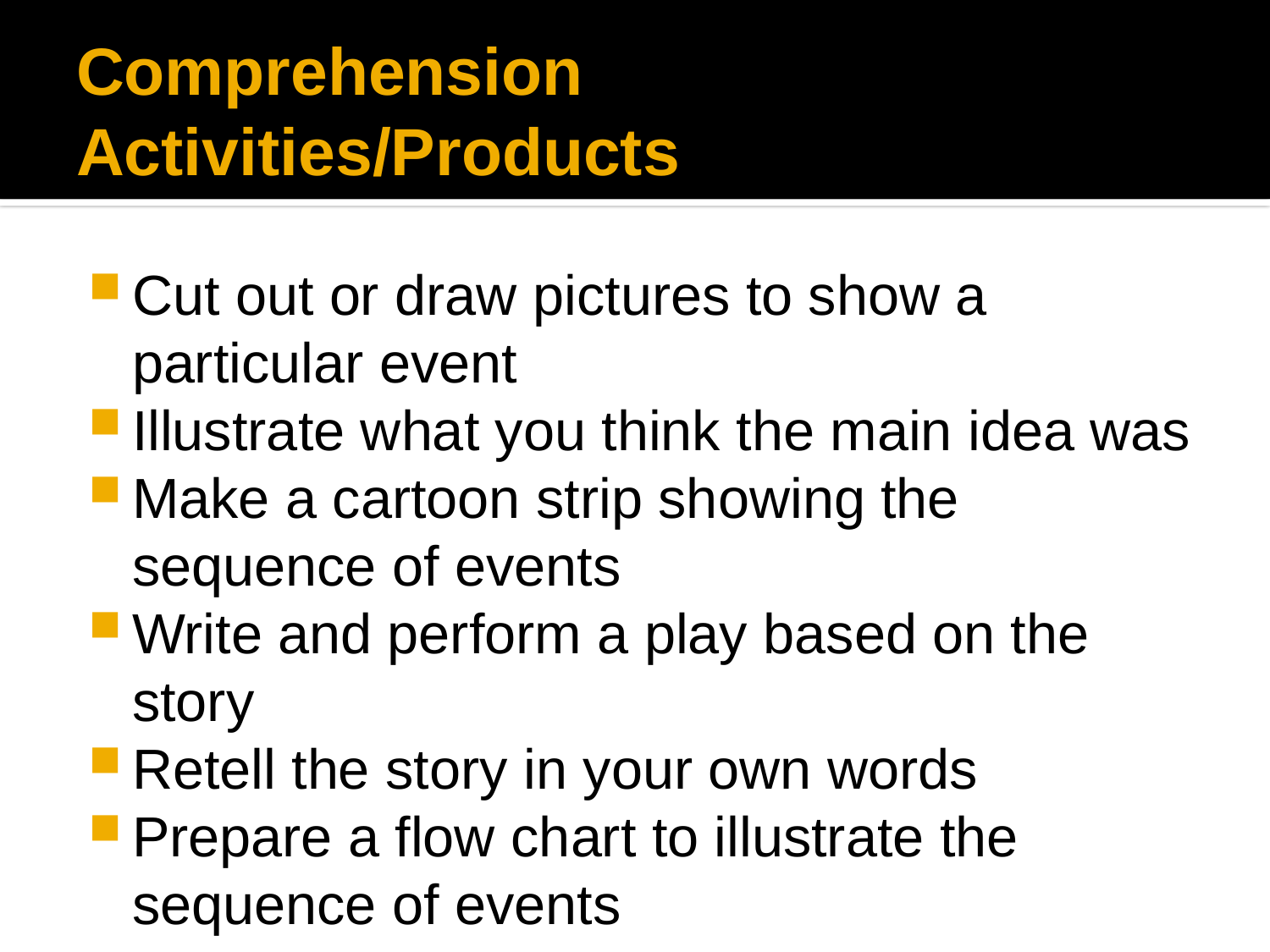

# Comprehension Activities/Products
Cut out or draw pictures to show a particular event
Illustrate what you think the main idea was
Make a cartoon strip showing the sequence of events
Write and perform a play based on the story
Retell the story in your own words
Prepare a flow chart to illustrate the sequence of events